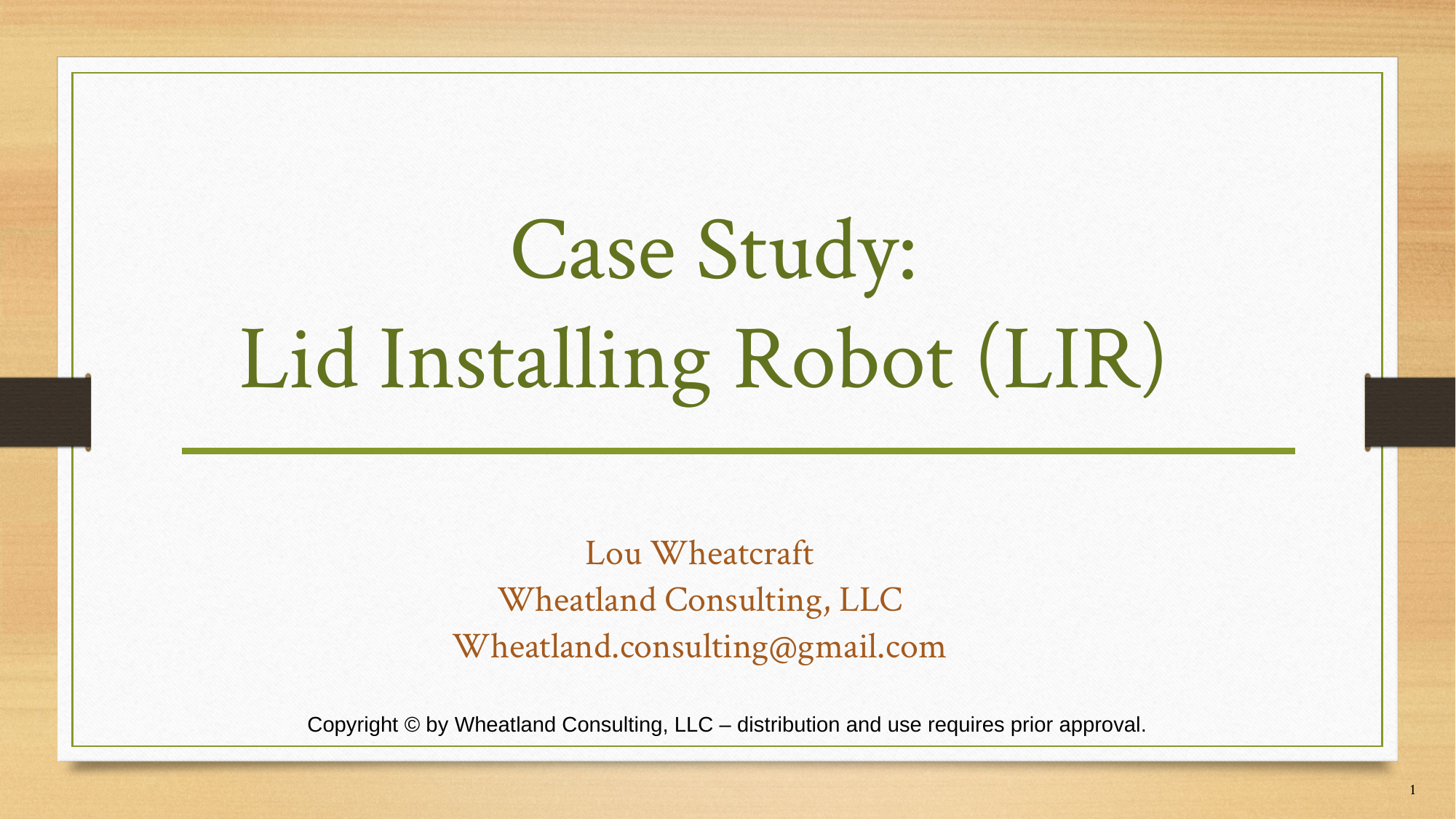

Case Study:
Lid Installing Robot (LIR)
Lou Wheatcraft
Wheatland Consulting, LLC
Wheatland.consulting@gmail.com
Copyright © by Wheatland Consulting, LLC – distribution and use requires prior approval.
1